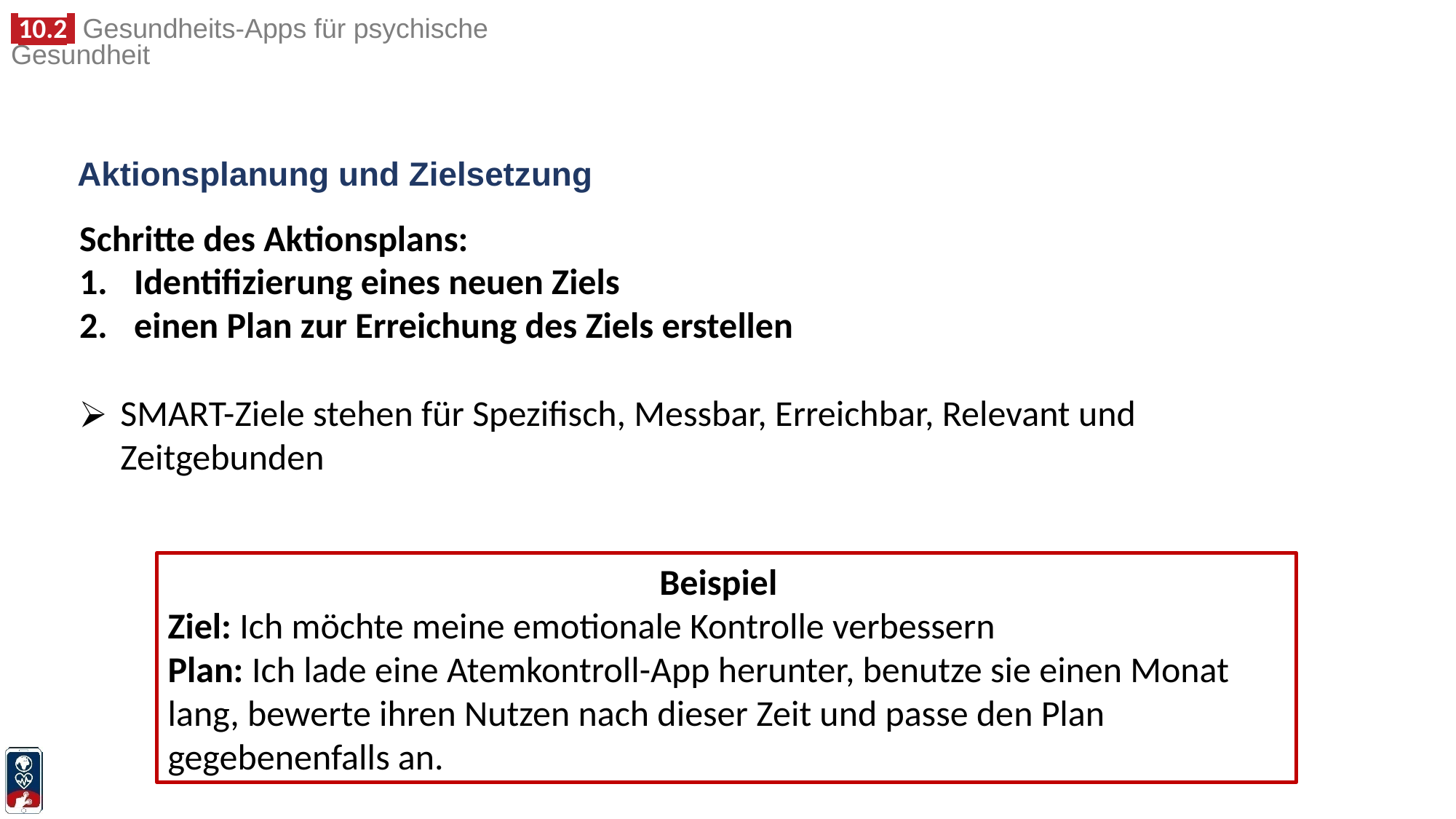

# Aktionsplanung und Zielsetzung
Schritte des Aktionsplans:
Identifizierung eines neuen Ziels
einen Plan zur Erreichung des Ziels erstellen

SMART-Ziele stehen für Spezifisch, Messbar, Erreichbar, Relevant und Zeitgebunden
Beispiel
Ziel: Ich möchte meine emotionale Kontrolle verbessern
Plan: Ich lade eine Atemkontroll-App herunter, benutze sie einen Monat lang, bewerte ihren Nutzen nach dieser Zeit und passe den Plan gegebenenfalls an.